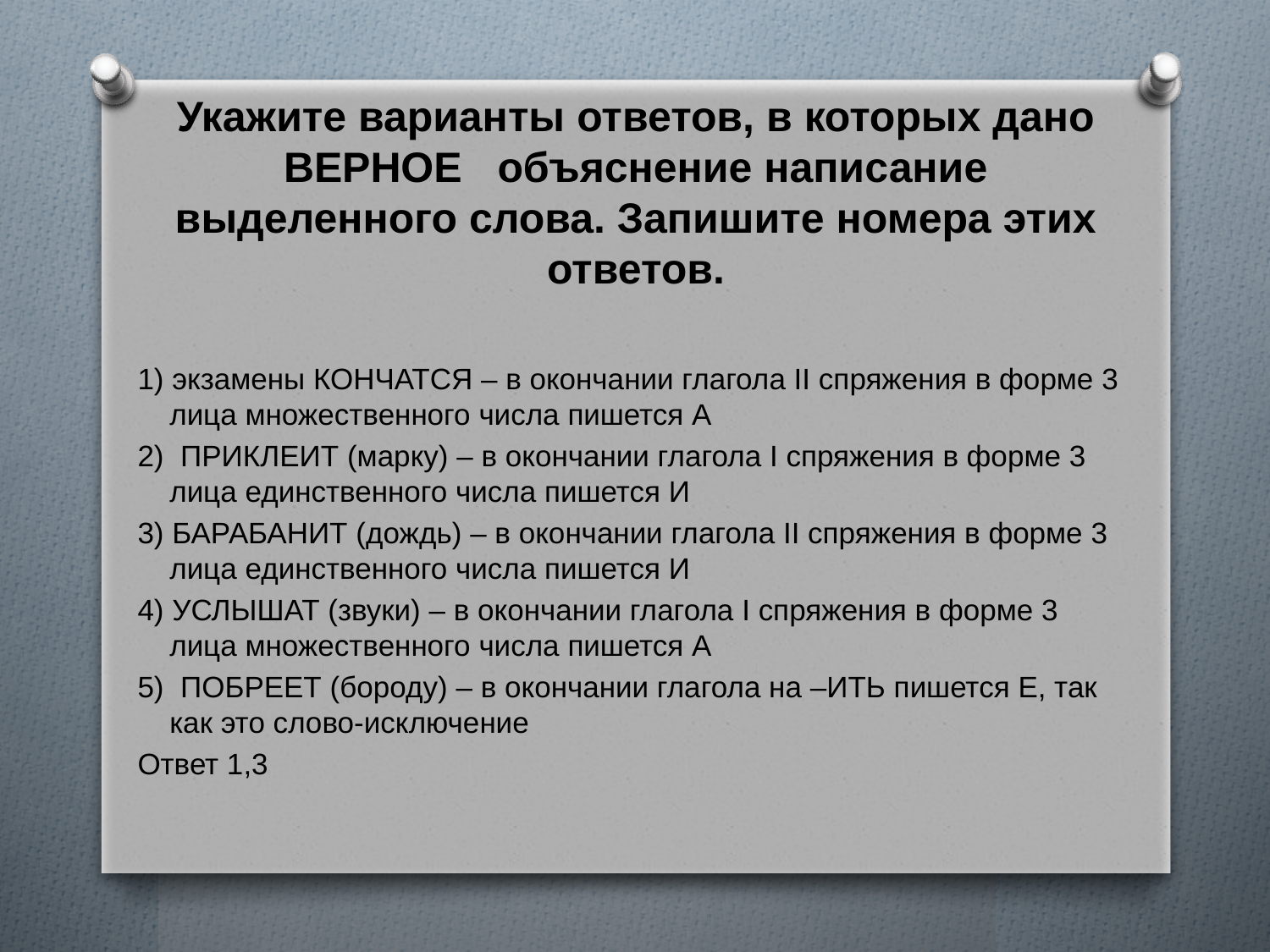

# Укажите варианты ответов, в которых дано ВЕРНОЕ   объяснение написание выделенного слова. Запишите номера этих ответов.

1) экзамены КОНЧАТСЯ – в окончании глагола II спряжения в форме 3 лица множественного числа пишется А
2)  ПРИКЛЕИТ (марку) – в окончании глагола I спряжения в форме 3 лица единственного числа пишется И
3) БАРАБАНИТ (дождь) – в окончании глагола II спряжения в форме 3 лица единственного числа пишется И
4) УСЛЫШАТ (звуки) – в окончании глагола I спряжения в форме 3 лица множественного числа пишется А
5)  ПОБРЕЕТ (бороду) – в окончании глагола на –ИТЬ пишется Е, так как это слово-исключение
Ответ 1,3